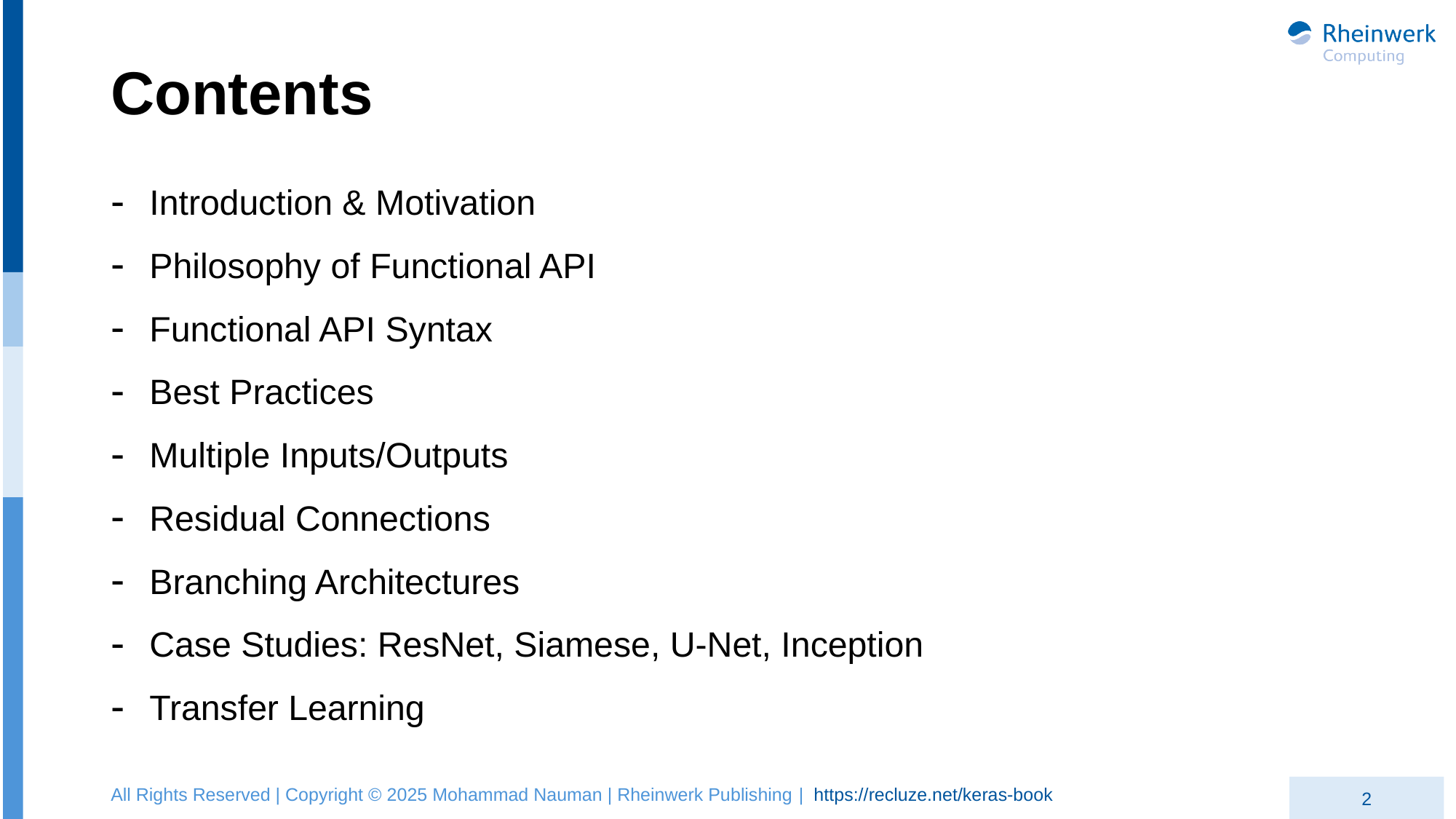

# Contents
Introduction & Motivation
Philosophy of Functional API
Functional API Syntax
Best Practices
Multiple Inputs/Outputs
Residual Connections
Branching Architectures
Case Studies: ResNet, Siamese, U-Net, Inception
Transfer Learning